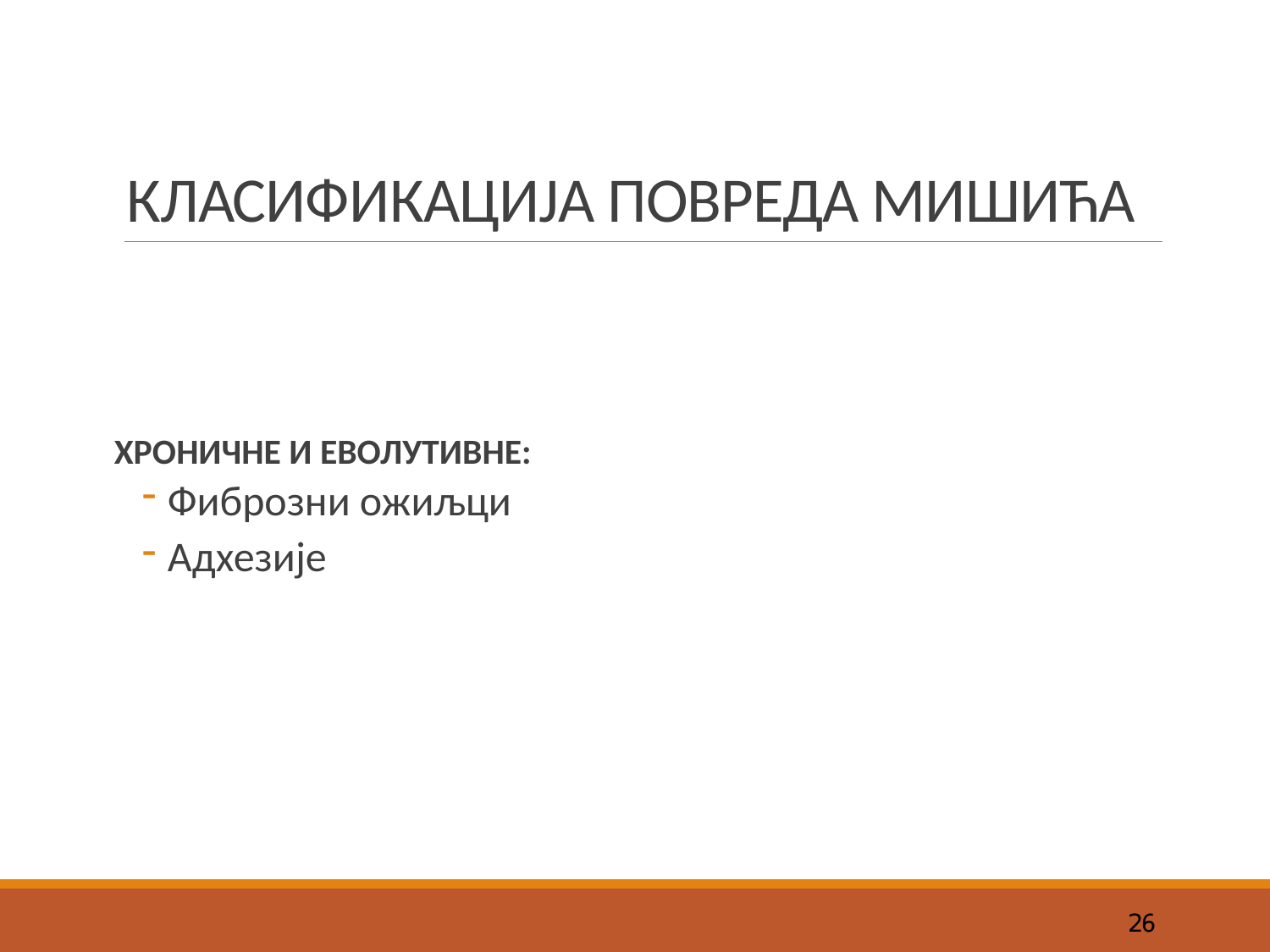

# КЛАСИФИКАЦИЈА ПОВРЕДА МИШИЋА
ХРОНИЧНЕ И ЕВОЛУТИВНЕ:
Фиброзни ожиљци
Адхезије

26